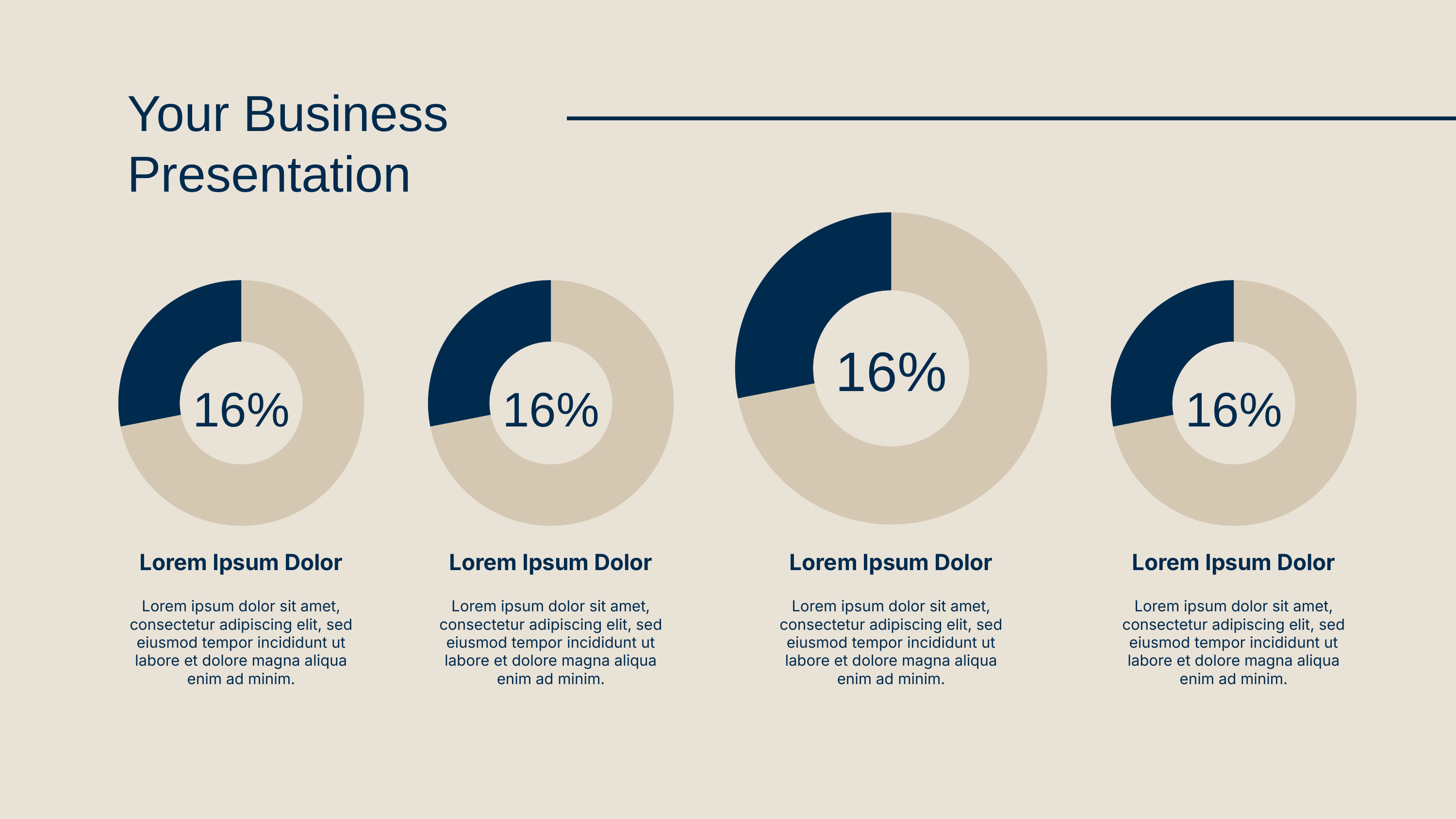

Your Business
Presentation

### Chart

| Category | Sales |
|---|---|
| 1st Qtr | 8.2 |
| 2nd Qtr | 3.2 |

### Chart

| Category | Sales |
|---|---|
| 1st Qtr | 8.2 |
| 2nd Qtr | 3.2 |

### Chart

| Category | Sales |
|---|---|
| 1st Qtr | 8.2 |
| 2nd Qtr | 3.2 |

### Chart

| Category | Sales |
|---|---|
| 1st Qtr | 8.2 |
| 2nd Qtr | 3.2 |
16%
16%
16%
16%
Lorem Ipsum Dolor
Lorem Ipsum Dolor
Lorem Ipsum Dolor
Lorem Ipsum Dolor
Lorem ipsum dolor sit amet, consectetur adipiscing elit, sed eiusmod tempor incididunt ut labore et dolore magna aliqua enim ad minim.
Lorem ipsum dolor sit amet, consectetur adipiscing elit, sed eiusmod tempor incididunt ut labore et dolore magna aliqua enim ad minim.
Lorem ipsum dolor sit amet, consectetur adipiscing elit, sed eiusmod tempor incididunt ut labore et dolore magna aliqua enim ad minim.
Lorem ipsum dolor sit amet, consectetur adipiscing elit, sed eiusmod tempor incididunt ut labore et dolore magna aliqua enim ad minim.